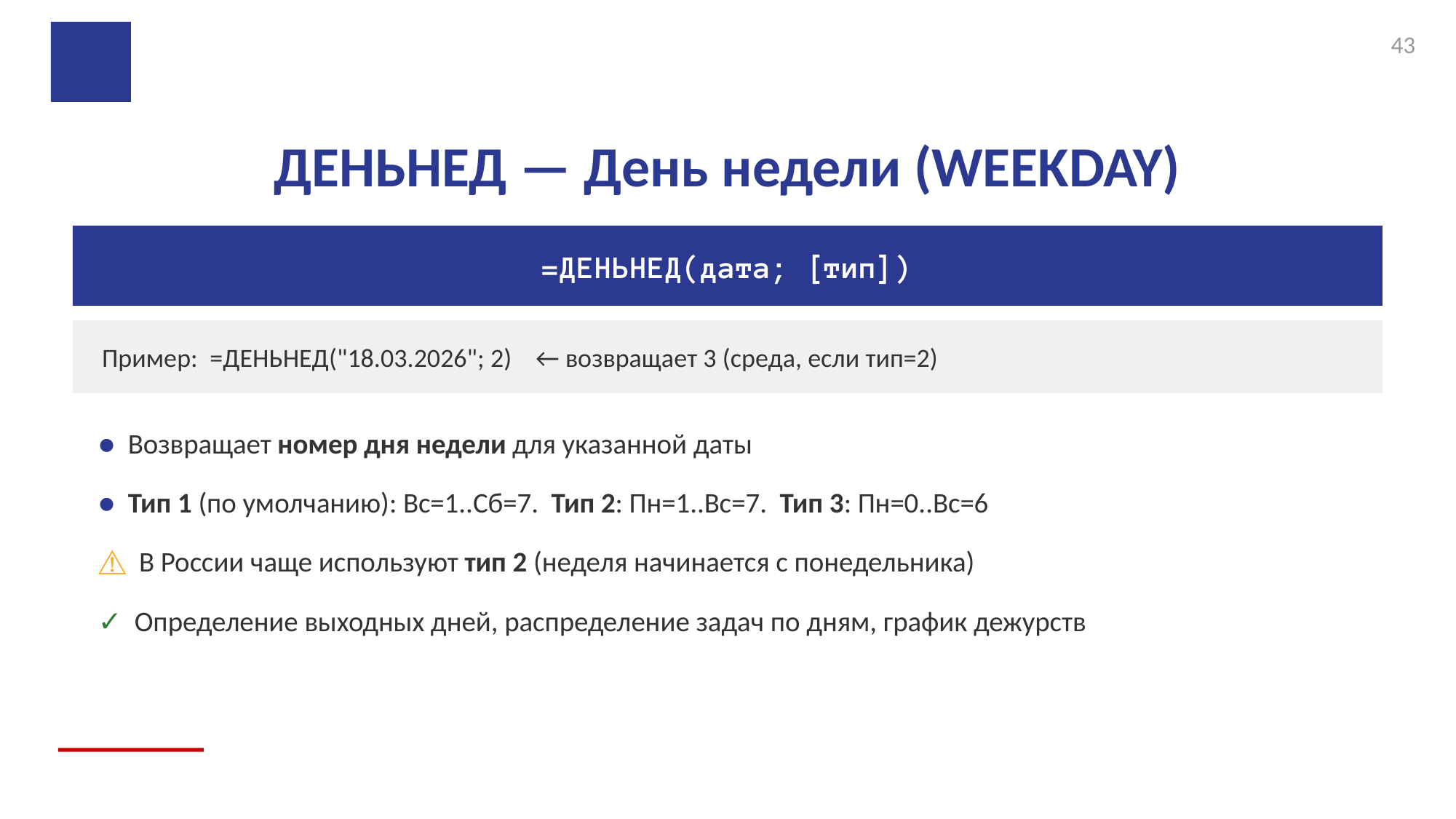

43

ДЕНЬНЕД — День недели (WEEKDAY)

=ДЕНЬНЕД(дата; [тип])

Пример:  =ДЕНЬНЕД("18.03.2026"; 2)    ← возвращает 3 (среда, если тип=2)
●  Возвращает номер дня недели для указанной даты
●  Тип 1 (по умолчанию): Вс=1..Сб=7.  Тип 2: Пн=1..Вс=7.  Тип 3: Пн=0..Вс=6
⚠  В России чаще используют тип 2 (неделя начинается с понедельника)
✓  Определение выходных дней, распределение задач по дням, график дежурств